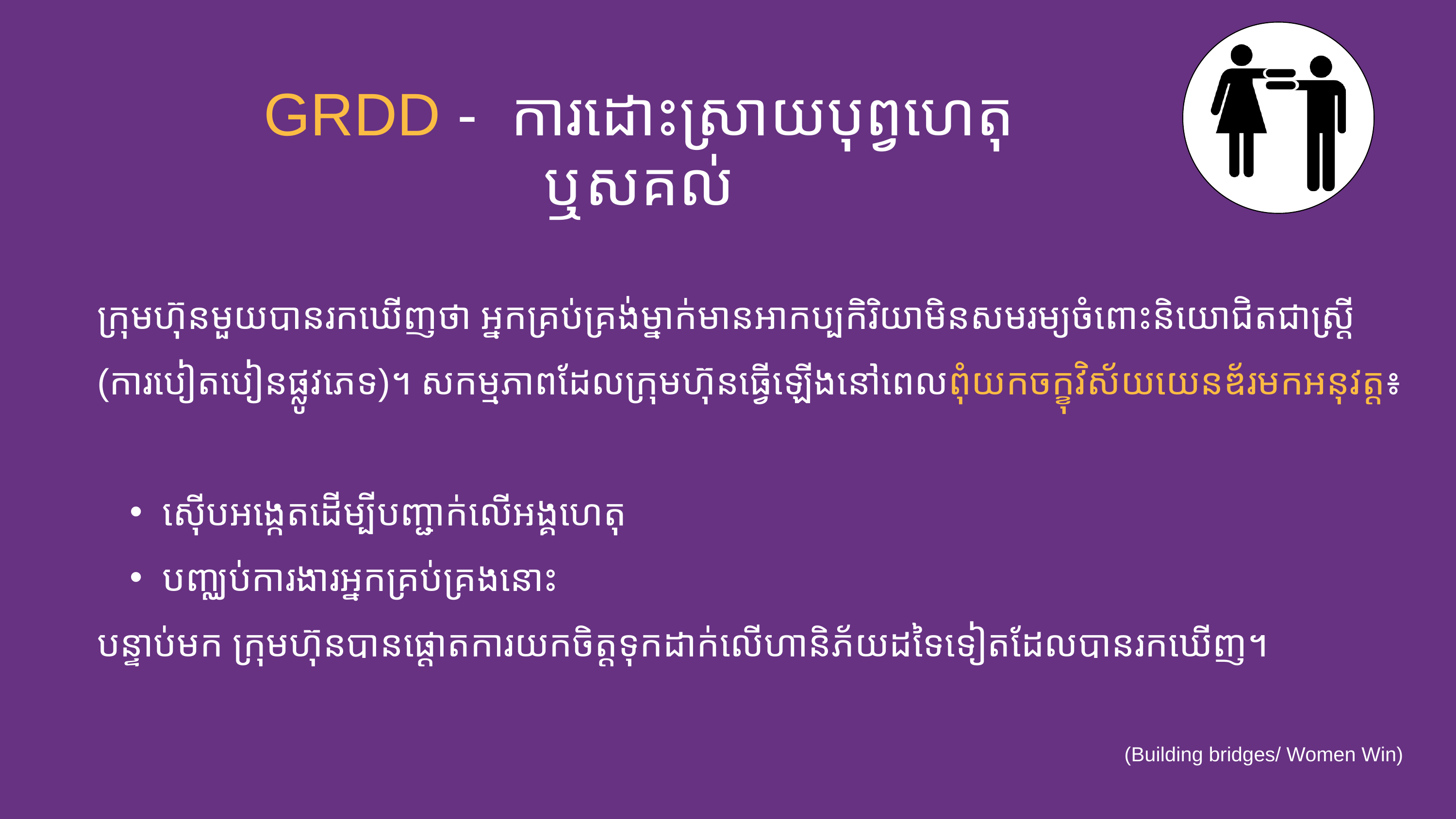

GRDD -  ការដោះស្រាយបុព្វហេតុ
ឬសគល់
ក្រុមហ៊ុនមួយបានរកឃើញថា អ្នកគ្រប់គ្រង់ម្នាក់មានអាកប្បកិរិយាមិនសមរម្យចំពោះនិយោជិតជាស្ត្រី (ការបៀតបៀនផ្លូវភេទ)។ សកម្មភាពដែលក្រុមហ៊ុនធ្វើឡើងនៅពេលពុំយកចក្ខុវិស័យយេនឌ័រមកអនុវត្ត៖ ​
ស៊ើបអង្កេតដើម្បីបញ្ជាក់លើអង្គហេតុ
បញ្ឈប់ការងារអ្នកគ្រប់គ្រងនោះ
បន្ទាប់មក ក្រុមហ៊ុនបានផ្ដោតការយកចិត្តទុកដាក់លើហានិភ័យដទៃទៀតដែលបានរកឃើញ។ ​

(Building bridges/ Women Win)